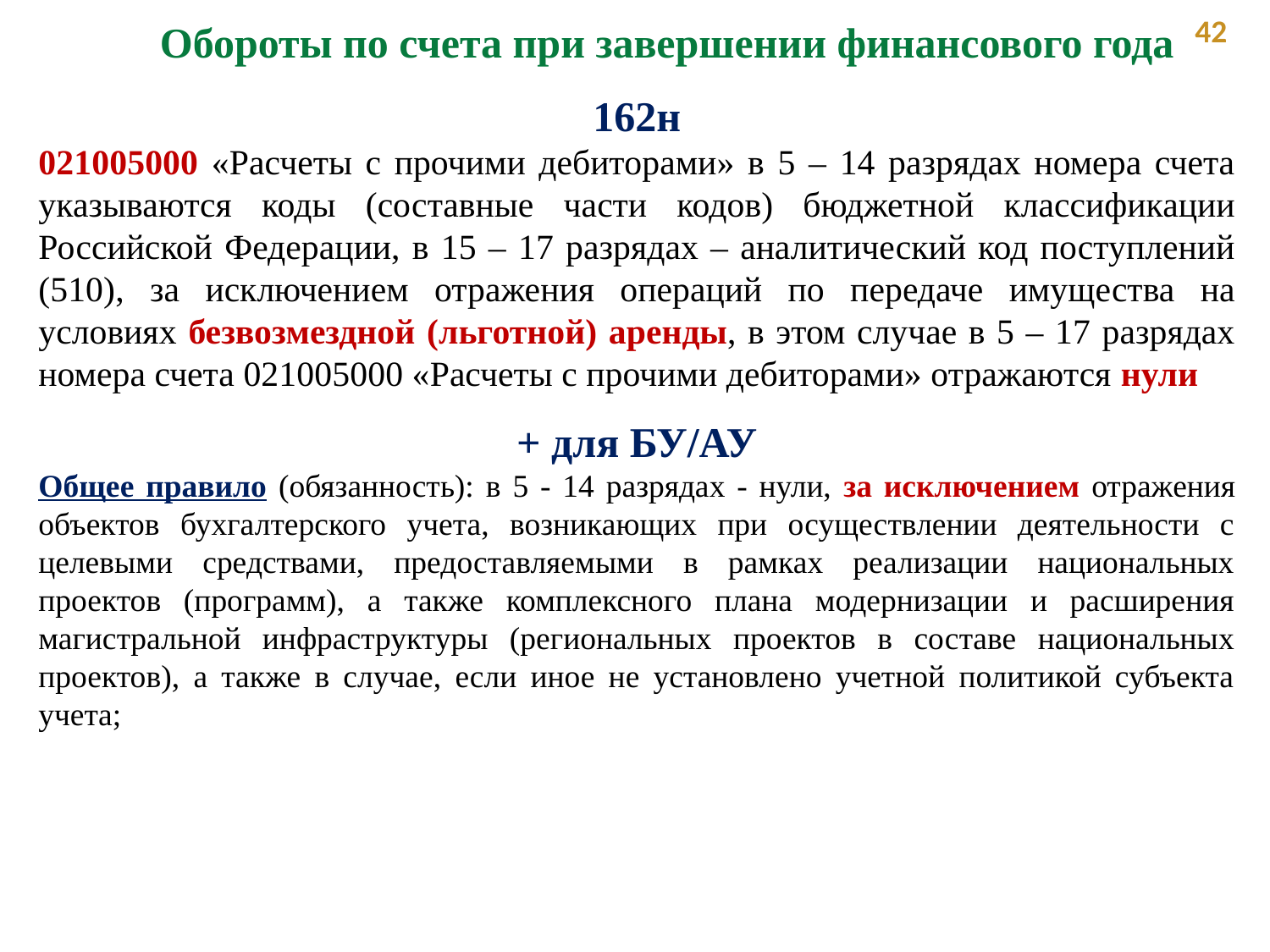

42
Обороты по счета при завершении финансового года
162н
021005000 «Расчеты с прочими дебиторами» в 5 – 14 разрядах номера счета указываются коды (составные части кодов) бюджетной классификации Российской Федерации, в 15 – 17 разрядах – аналитический код поступлений (510), за исключением отражения операций по передаче имущества на условиях безвозмездной (льготной) аренды, в этом случае в 5 – 17 разрядах номера счета 021005000 «Расчеты с прочими дебиторами» отражаются нули

+ для БУ/АУ
Общее правило (обязанность): в 5 - 14 разрядах - нули, за исключением отражения объектов бухгалтерского учета, возникающих при осуществлении деятельности с целевыми средствами, предоставляемыми в рамках реализации национальных проектов (программ), а также комплексного плана модернизации и расширения магистральной инфраструктуры (региональных проектов в составе национальных проектов), а также в случае, если иное не установлено учетной политикой субъекта учета;